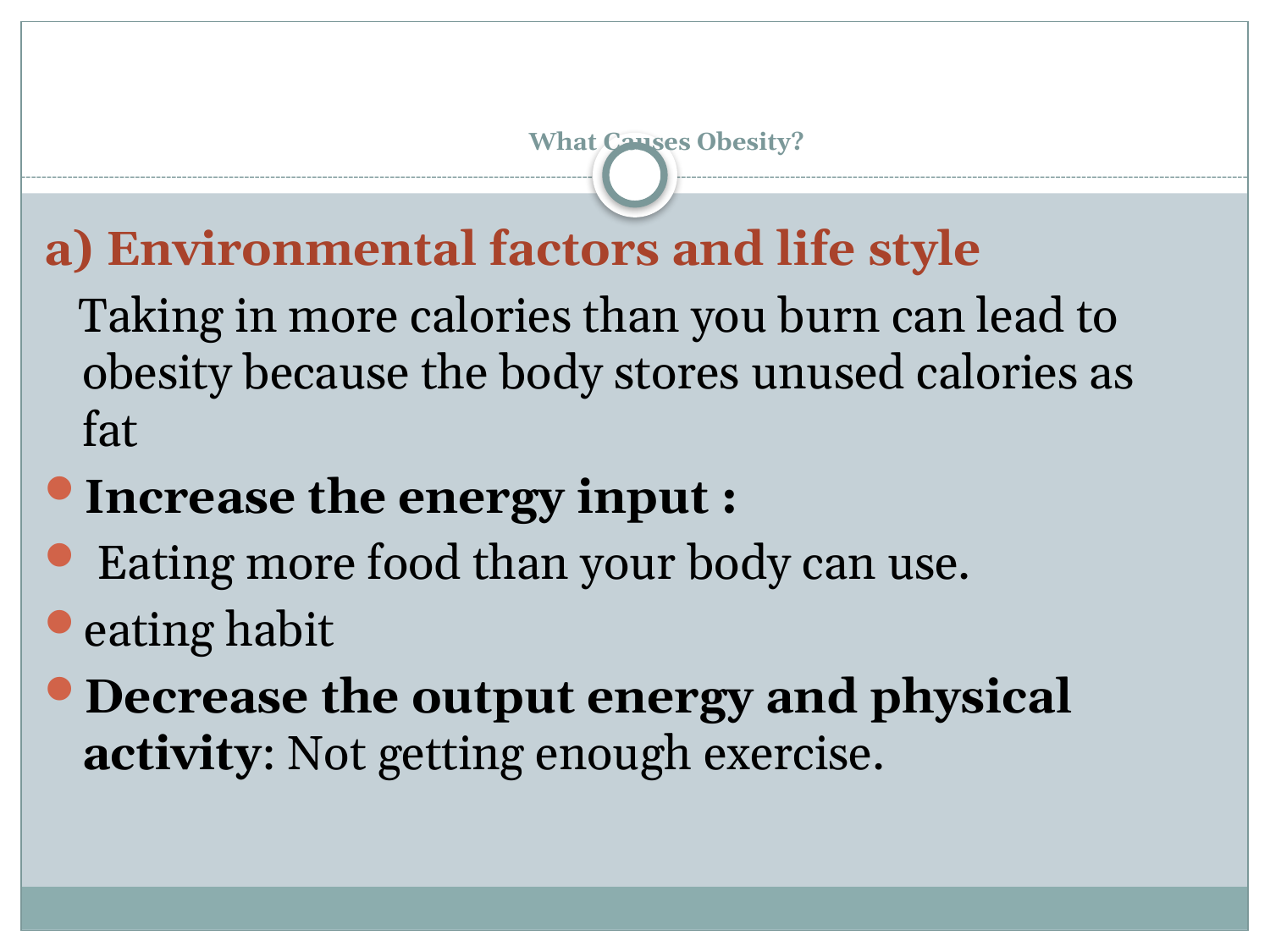

# What Causes Obesity?
a) Environmental factors and life style
   Taking in more calories than you burn can lead to obesity because the body stores unused calories as fat
Increase the energy input :
 Eating more food than your body can use.
eating habit
Decrease the output energy and physical activity: Not getting enough exercise.